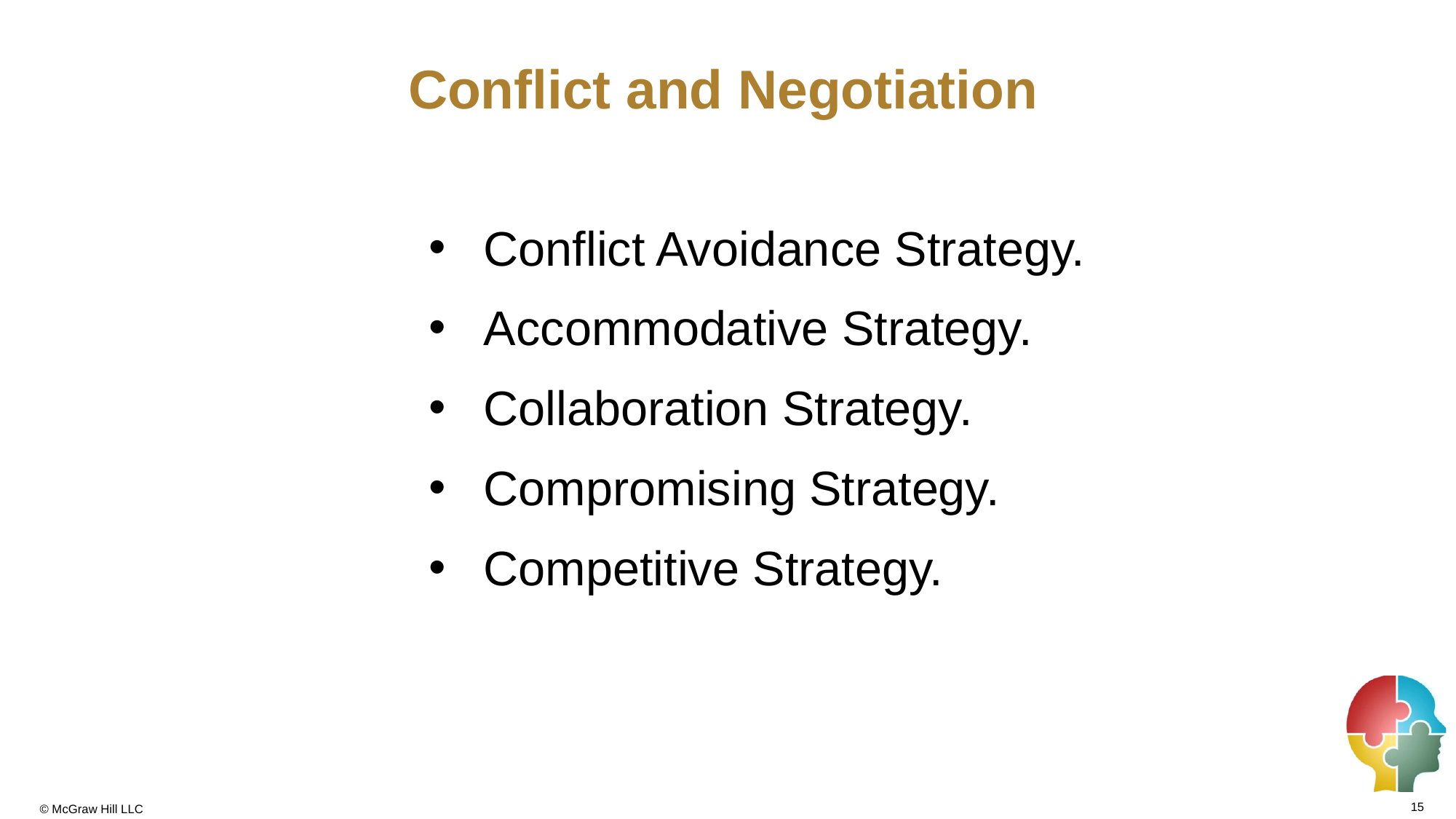

# Conflict and Negotiation
Conflict Avoidance Strategy.
Accommodative Strategy.
Collaboration Strategy.
Compromising Strategy.
Competitive Strategy.
15